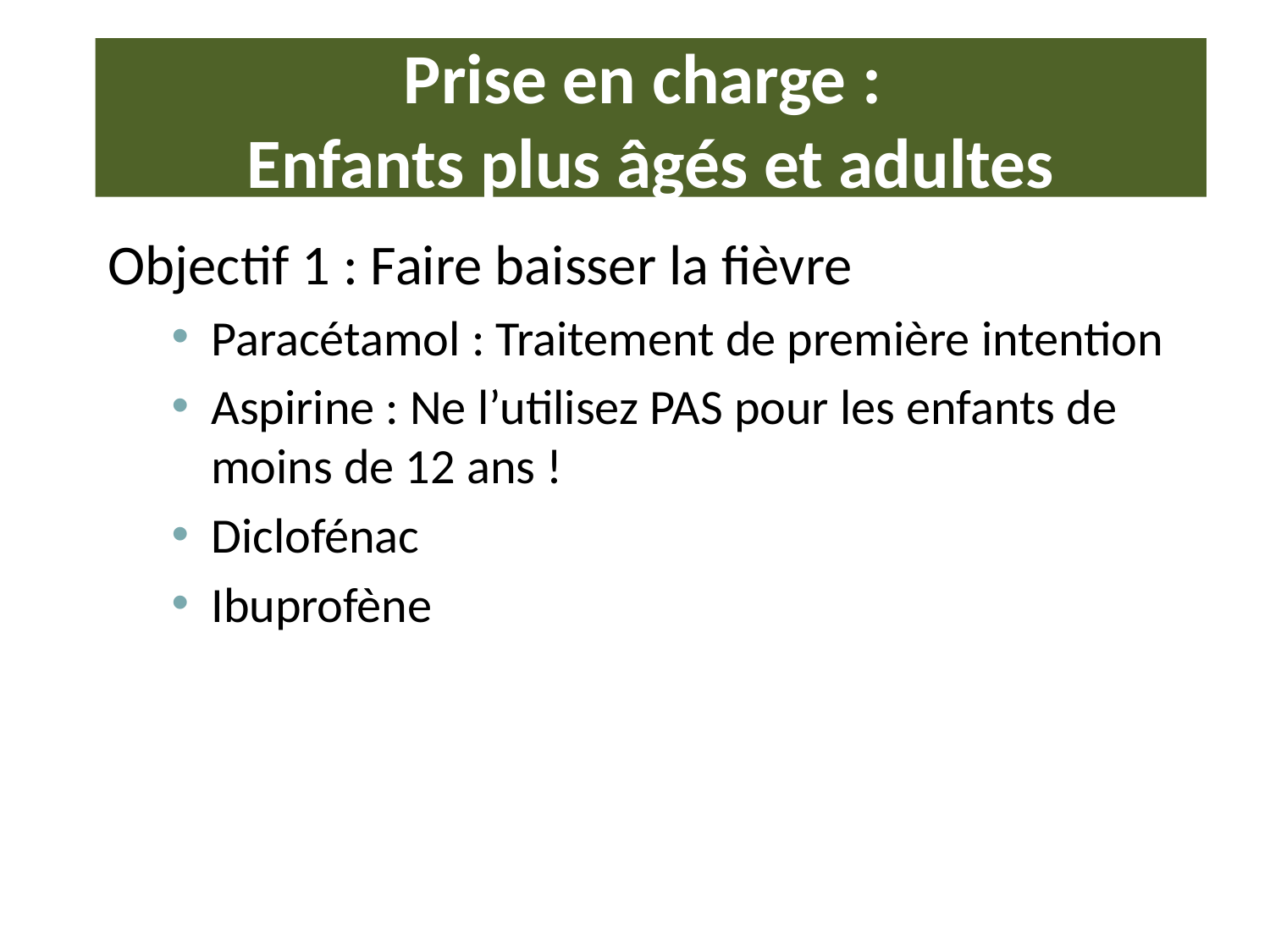

# Prise en charge : Enfants plus âgés et adultes
Objectif 1 : Faire baisser la fièvre
Paracétamol : Traitement de première intention
Aspirine : Ne l’utilisez PAS pour les enfants de moins de 12 ans !
Diclofénac
Ibuprofène